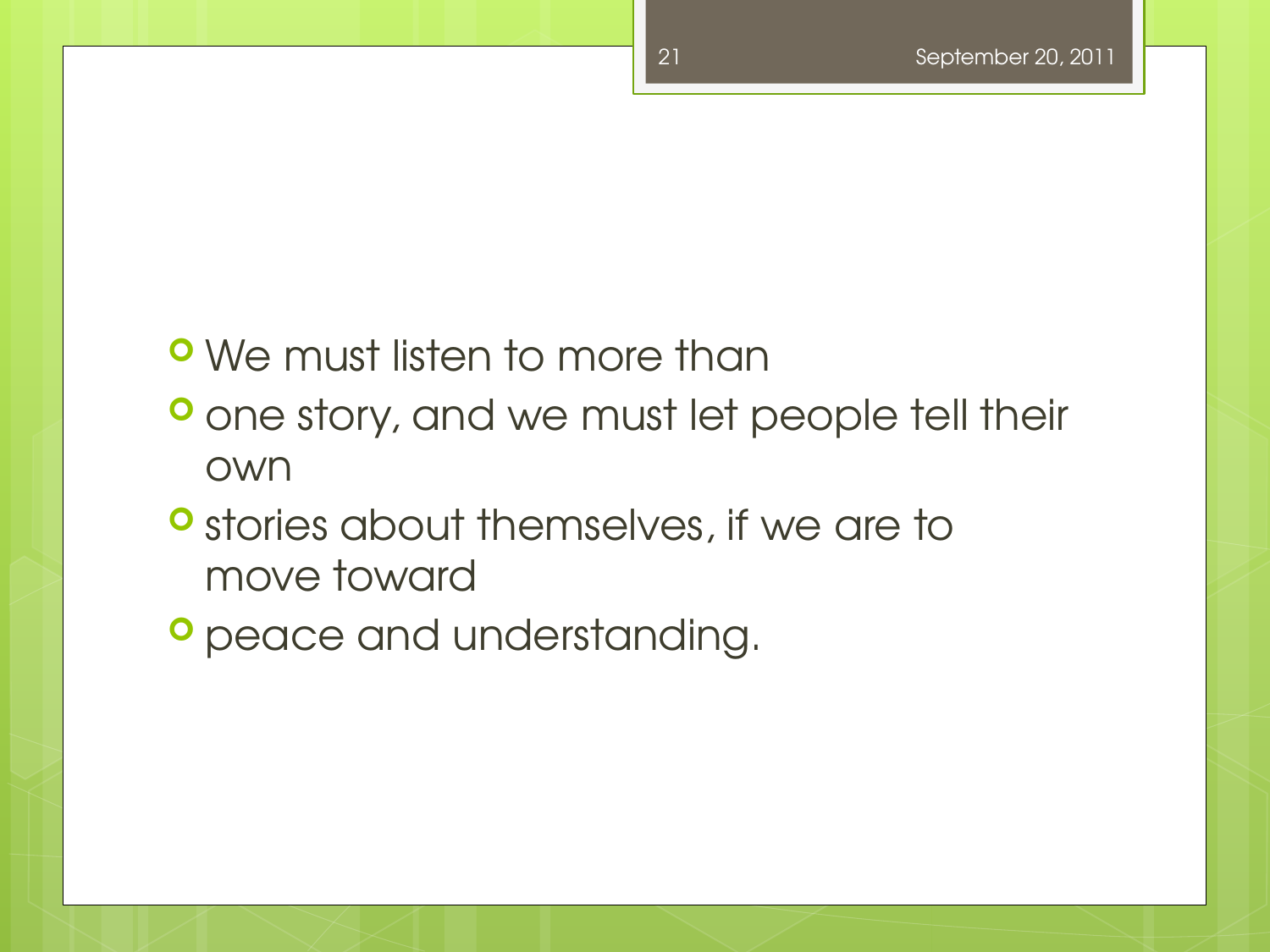

21
September 20, 2011
#
We must listen to more than
one story, and we must let people tell their own
stories about themselves, if we are to move toward
peace and understanding.